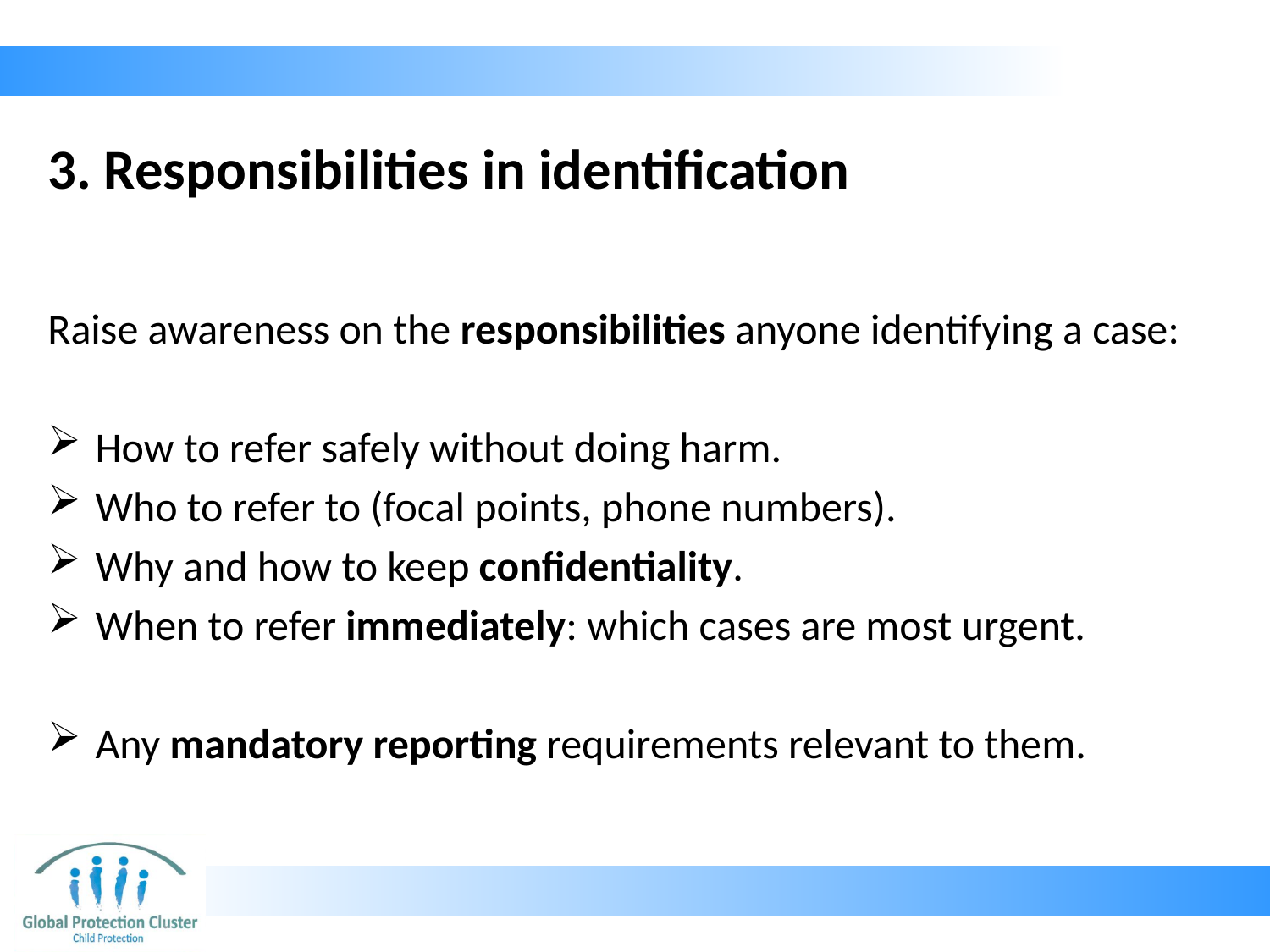

# 3. Responsibilities in identification

Raise awareness on the responsibilities anyone identifying a case:

How to refer safely without doing harm.
Who to refer to (focal points, phone numbers).
Why and how to keep confidentiality.
When to refer immediately: which cases are most urgent.

Any mandatory reporting requirements relevant to them.